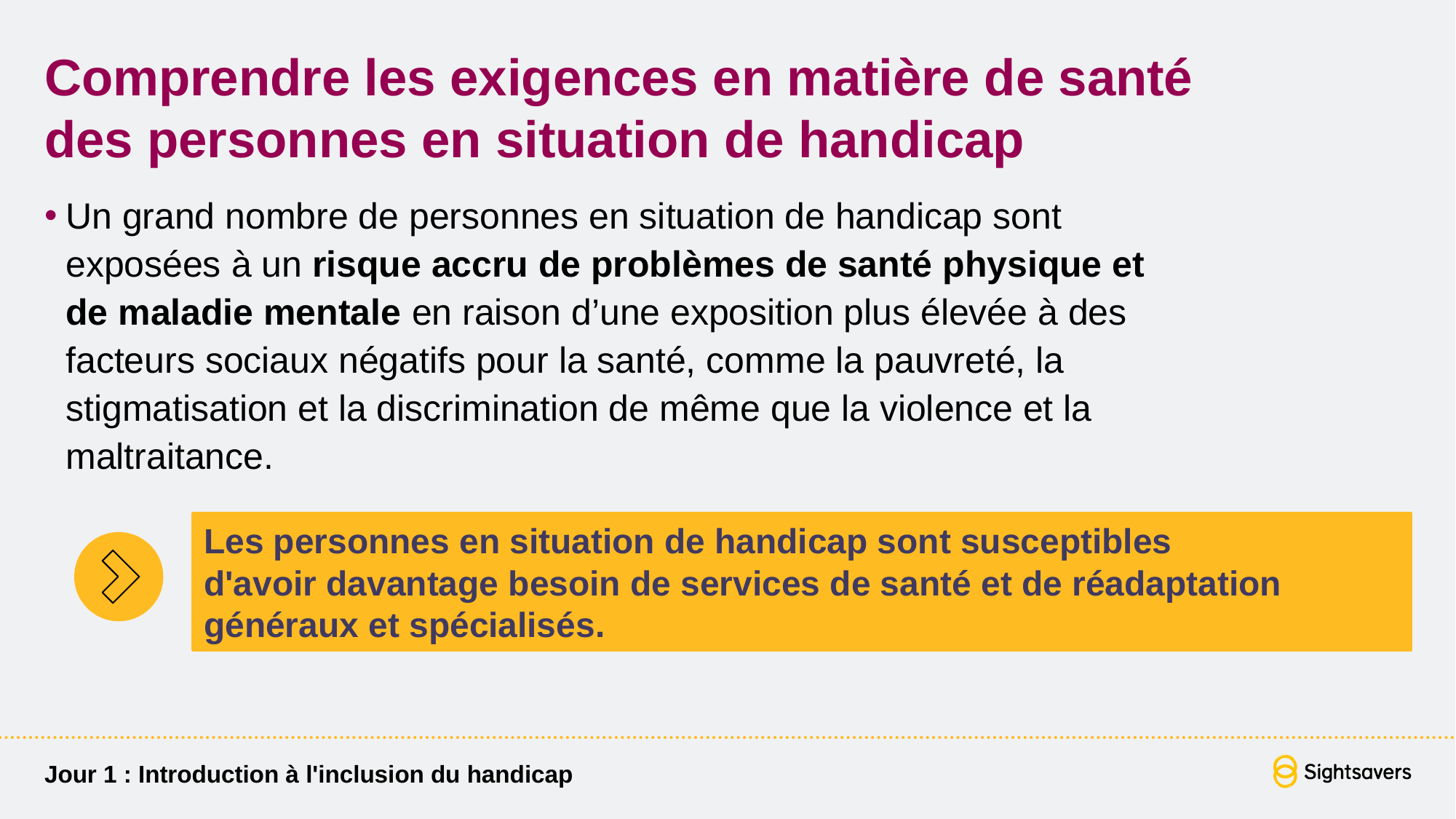

# Comprendre les exigences en matière de santé des personnes en situation de handicap

Un grand nombre de personnes en situation de handicap sont exposées à un risque accru de problèmes de santé physique et de maladie mentale en raison d’une exposition plus élevée à des facteurs sociaux négatifs pour la santé, comme la pauvreté, la stigmatisation et la discrimination de même que la violence et la maltraitance.
Les personnes en situation de handicap sont susceptibles
d'avoir davantage besoin de services de santé et de réadaptation généraux et spécialisés.

Jour 1 : Introduction à l'inclusion du handicap